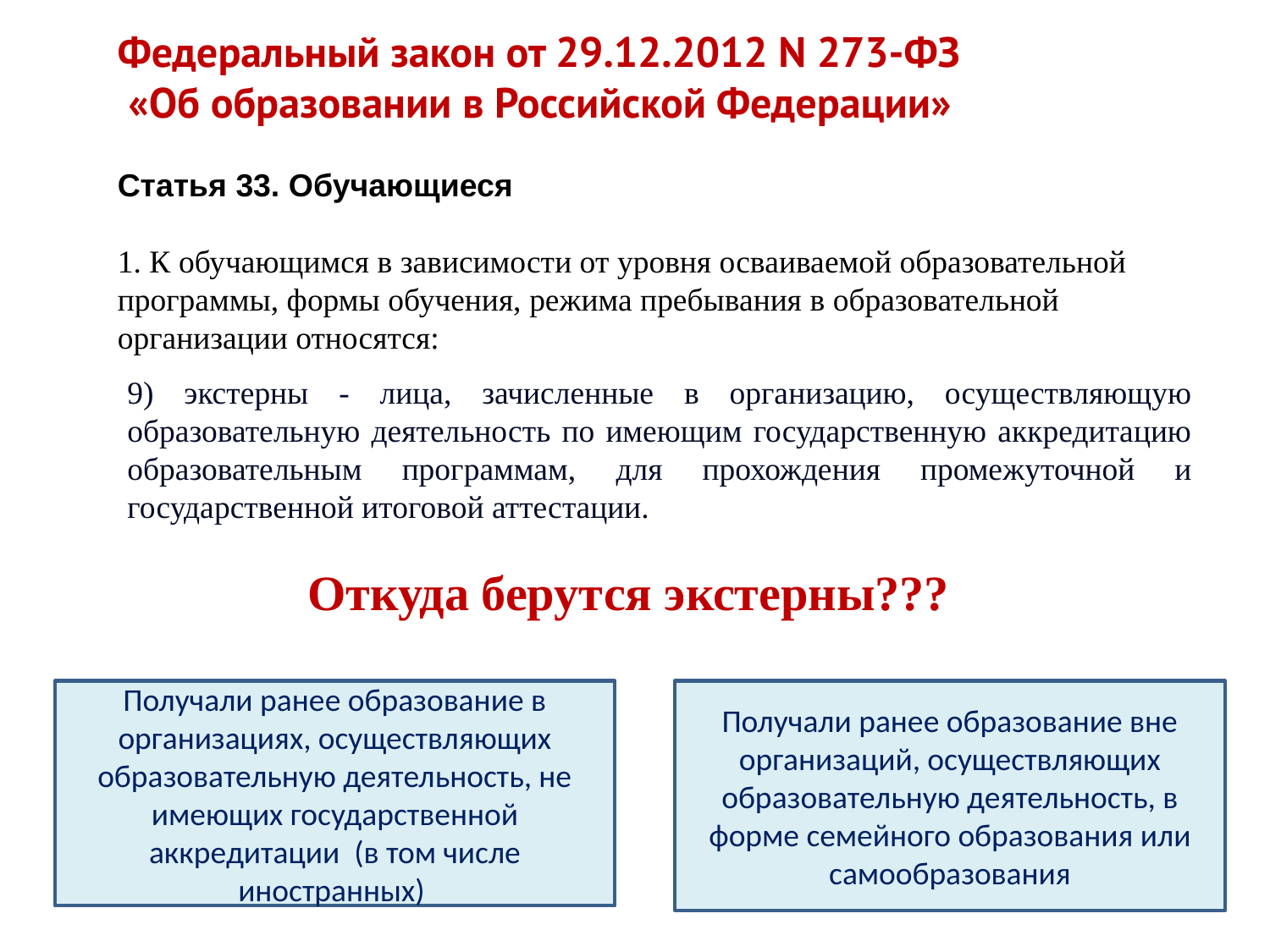

Федеральный закон от 29.12.2012 N 273-ФЗ
 «Об образовании в Российской Федерации»

Статья 33. Обучающиеся

1. К обучающимся в зависимости от уровня осваиваемой образовательной программы, формы обучения, режима пребывания в образовательной организации относятся:
9) экстерны - лица, зачисленные в организацию, осуществляющую образовательную деятельность по имеющим государственную аккредитацию образовательным программам, для прохождения промежуточной и государственной итоговой аттестации.
Откуда берутся экстерны???
Получали ранее образование в организациях, осуществляющих образовательную деятельность, не имеющих государственной аккредитации  (в том числе иностранных)
Получали ранее образование вне организаций, осуществляющих образовательную деятельность, в форме семейного образования или самообразования